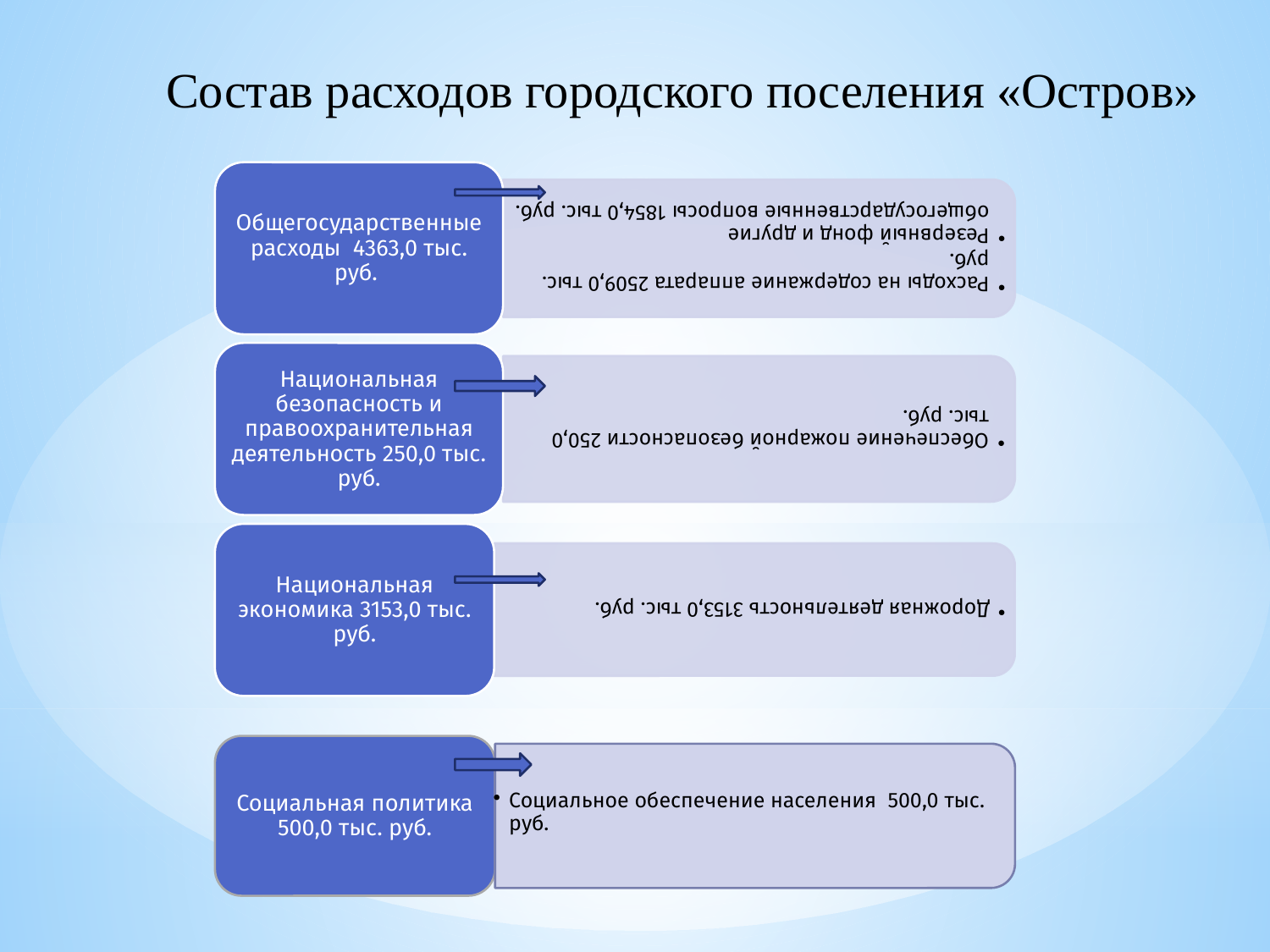

Состав расходов городского поселения «Остров»
Расходы на содержание аппарата 2509,0 тыс. руб.
Резервный фонд и другие общегосударственные вопросы 1854,0 тыс. руб.
Общегосударственные расходы  4363,0 тыс. руб.
Обеспечение пожарной безопасности 250,0 тыс. руб.
Национальная безопасность и правоохранительная деятельность 250,0 тыс. руб.
Дорожная деятельность 3153,0 тыс. руб.
Национальная экономика 3153,0 тыс. руб.

Социальная политика 500,0 тыс. руб.

Социальное обеспечение населения  500,0 тыс. руб.